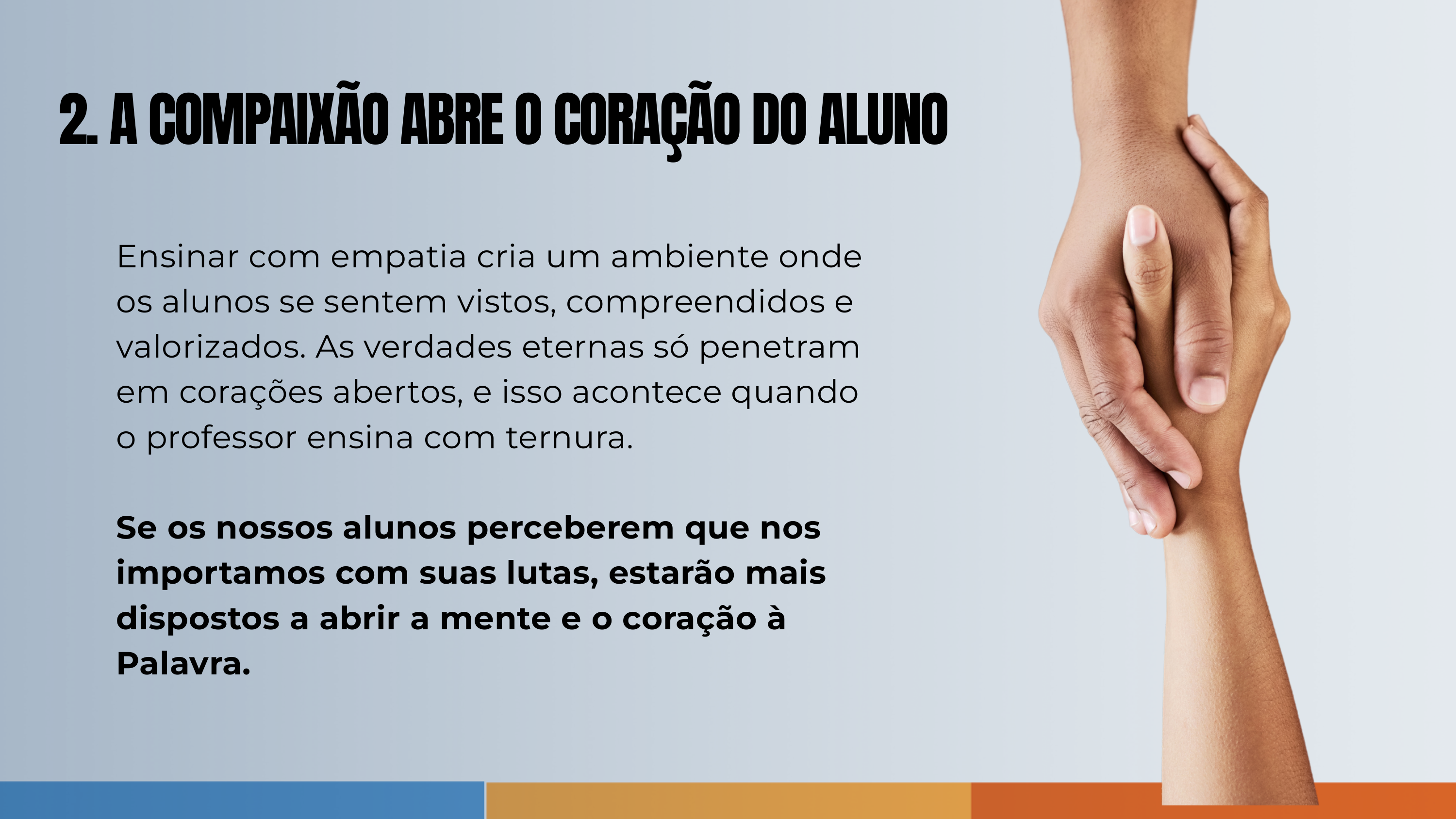

2. A COMPAIXÃO ABRE O CORAÇÃO DO ALUNO
Ensinar com empatia cria um ambiente onde os alunos se sentem vistos, compreendidos e valorizados. As verdades eternas só penetram em corações abertos, e isso acontece quando o professor ensina com ternura.

Se os nossos alunos perceberem que nos importamos com suas lutas, estarão mais dispostos a abrir a mente e o coração à Palavra.